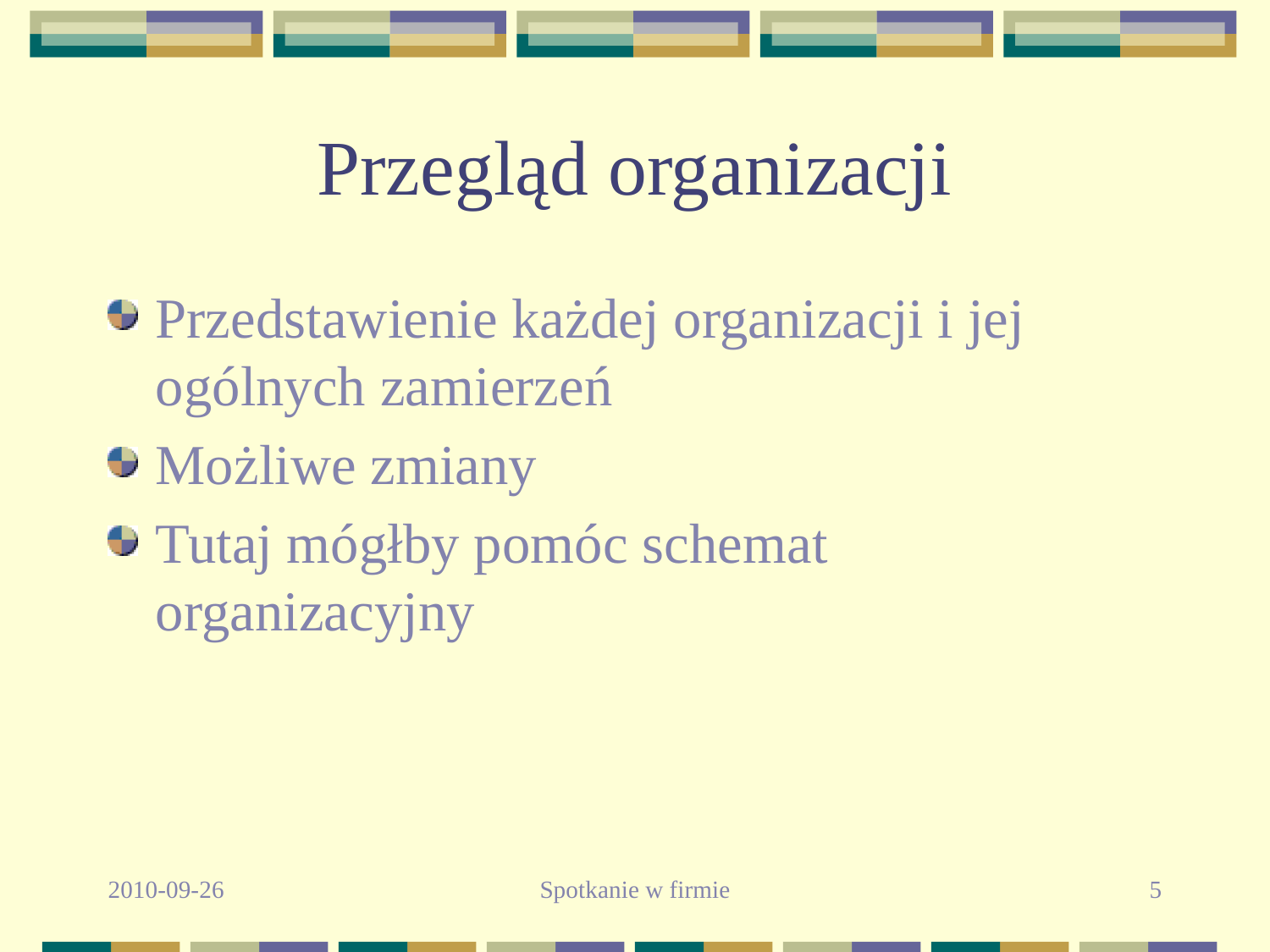

# Przegląd organizacji
Przedstawienie każdej organizacji i jej ogólnych zamierzeń
Możliwe zmiany
Tutaj mógłby pomóc schemat organizacyjny
2010-09-26
Spotkanie w firmie
5